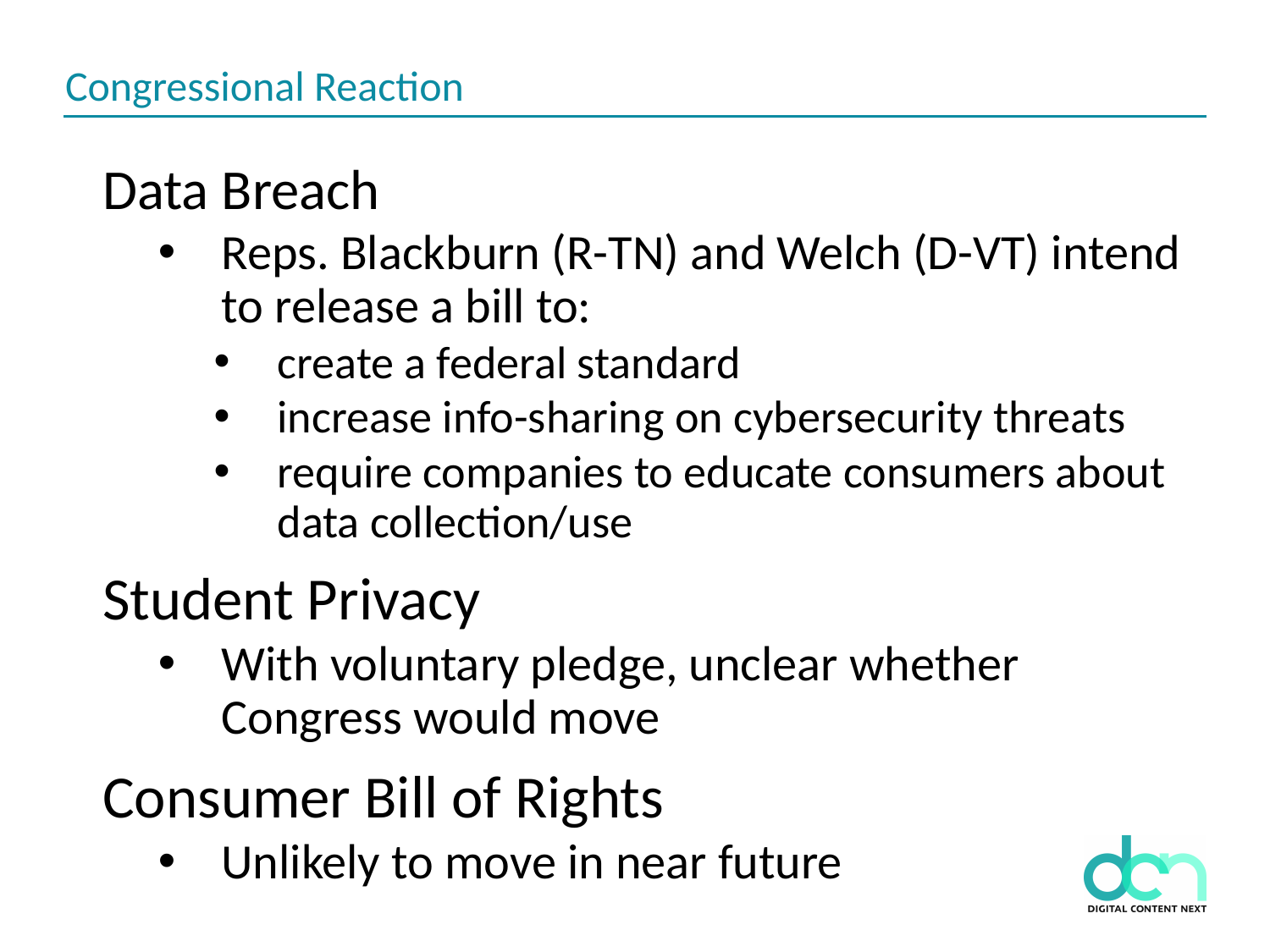

Congressional Reaction
Data Breach
Reps. Blackburn (R-TN) and Welch (D-VT) intend to release a bill to:
create a federal standard
increase info-sharing on cybersecurity threats
require companies to educate consumers about data collection/use
Student Privacy
With voluntary pledge, unclear whether Congress would move
Consumer Bill of Rights
Unlikely to move in near future